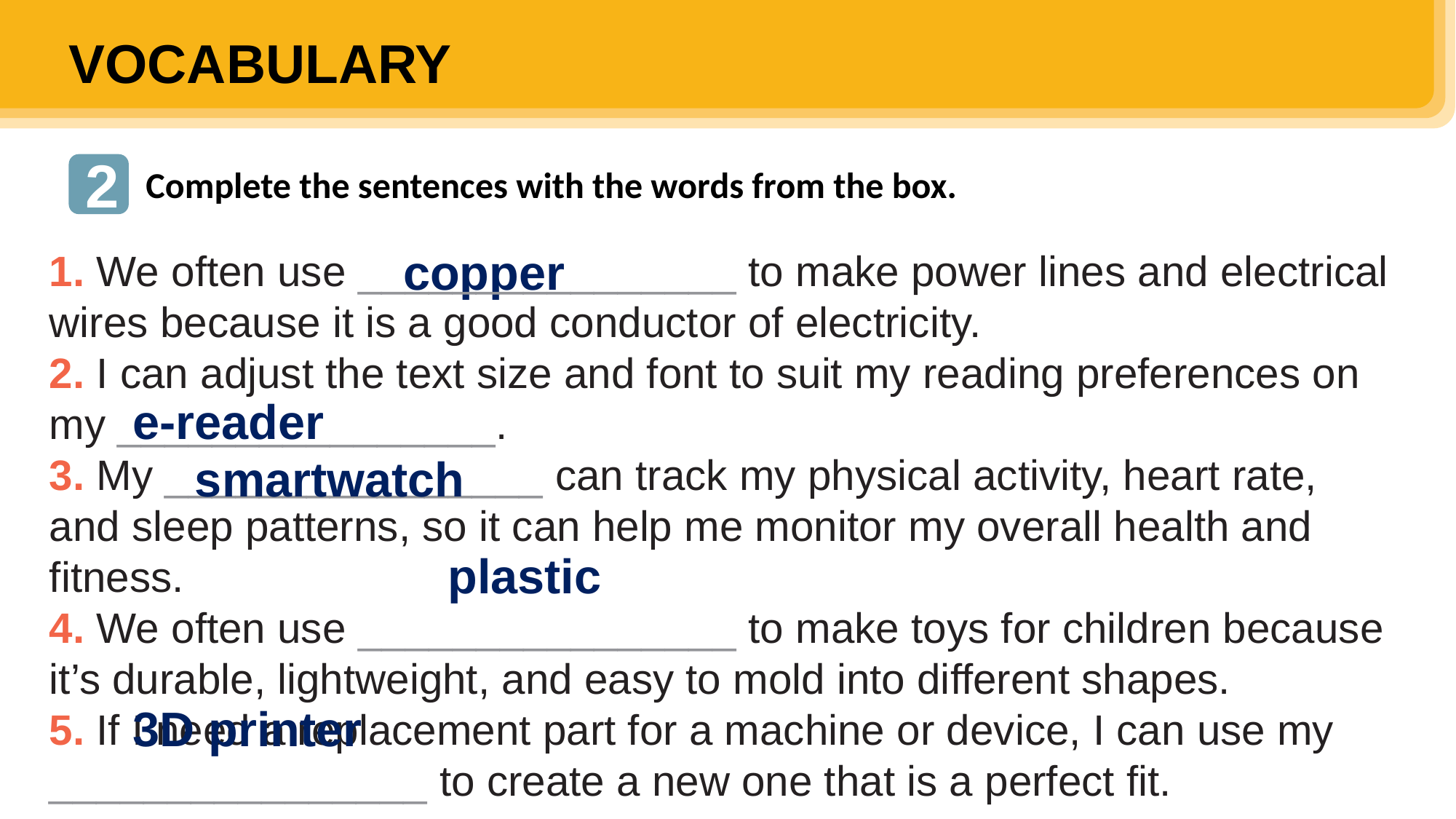

VOCABULARY
2

Complete the sentences with the words from the box.
copper
1. We often use ________________ to make power lines and electrical wires because it is a good conductor of electricity.
2. I can adjust the text size and font to suit my reading preferences on my ________________.
3. My ________________ can track my physical activity, heart rate, and sleep patterns, so it can help me monitor my overall health and fitness.
4. We often use ________________ to make toys for children because it’s durable, lightweight, and easy to mold into different shapes.
5. If I need a replacement part for a machine or device, I can use my ________________ to create a new one that is a perfect fit.
e-reader
smartwatch
plastic
3D printer